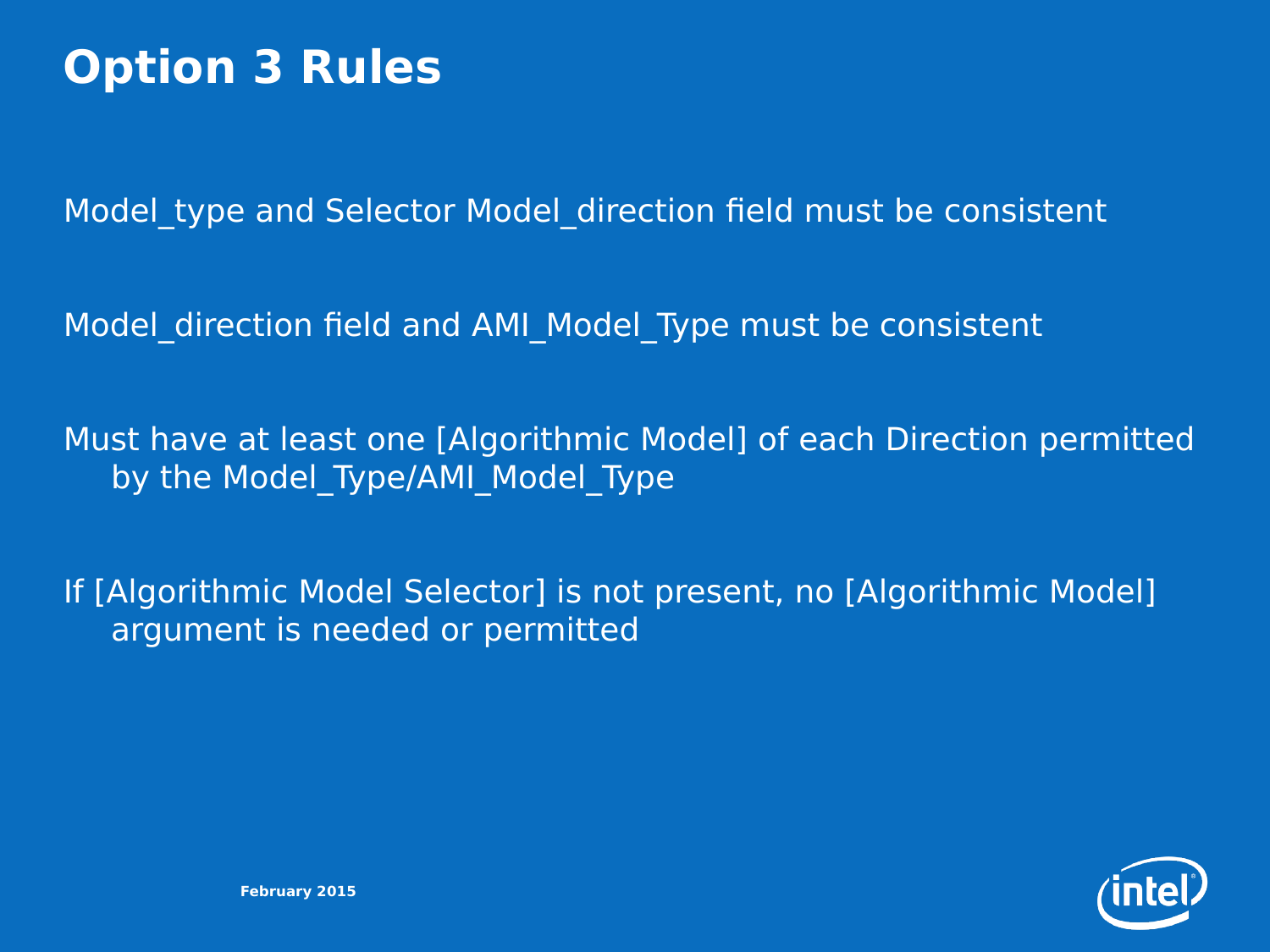

# Option 3 Rules
Model_type and Selector Model_direction field must be consistent

Model_direction field and AMI_Model_Type must be consistent

Must have at least one [Algorithmic Model] of each Direction permitted by the Model_Type/AMI_Model_Type

If [Algorithmic Model Selector] is not present, no [Algorithmic Model] argument is needed or permitted

February 2015